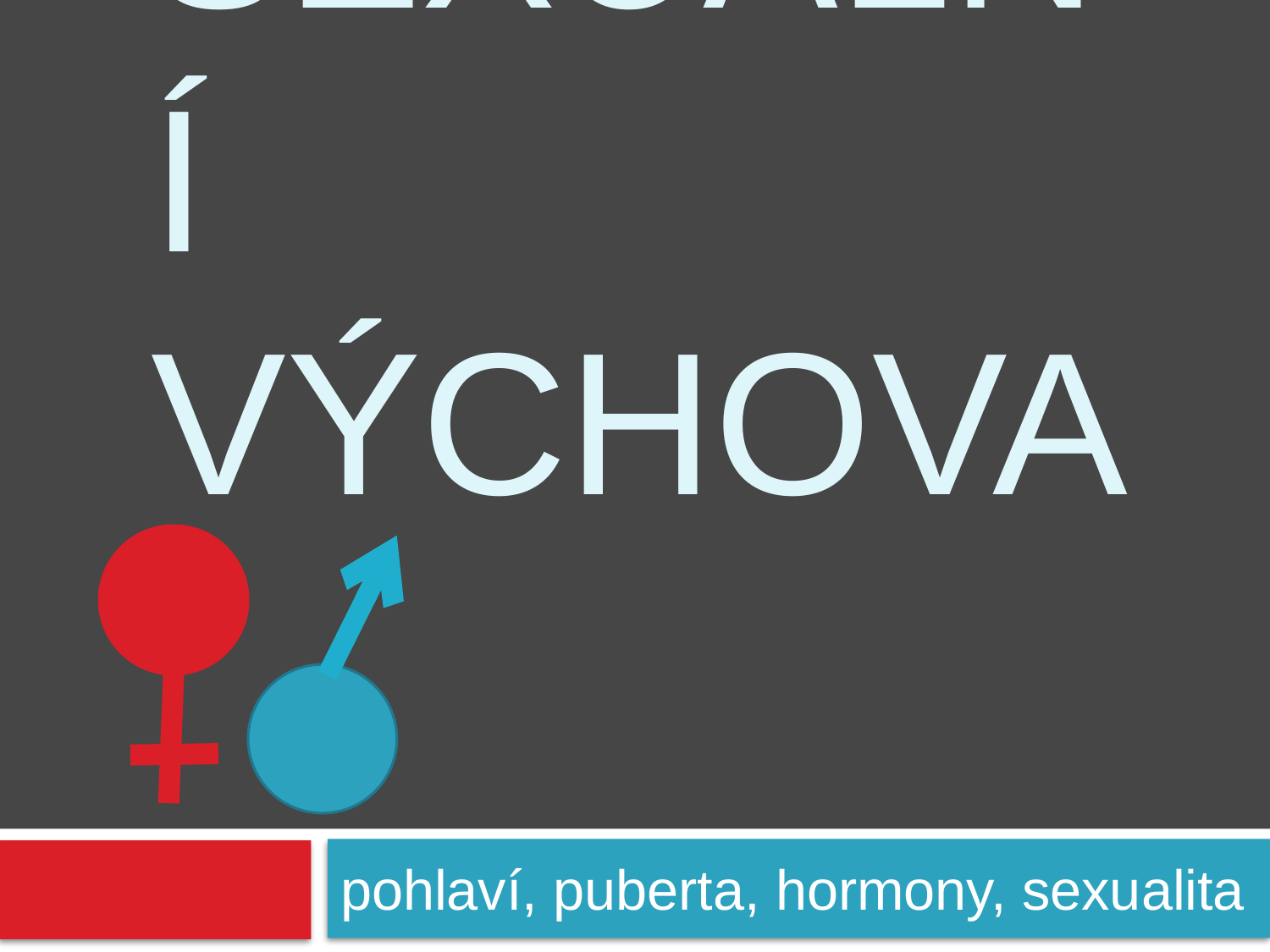

# SEXUÁLNÍ 	VÝCHOVA

pohlaví, puberta, hormony, sexualita